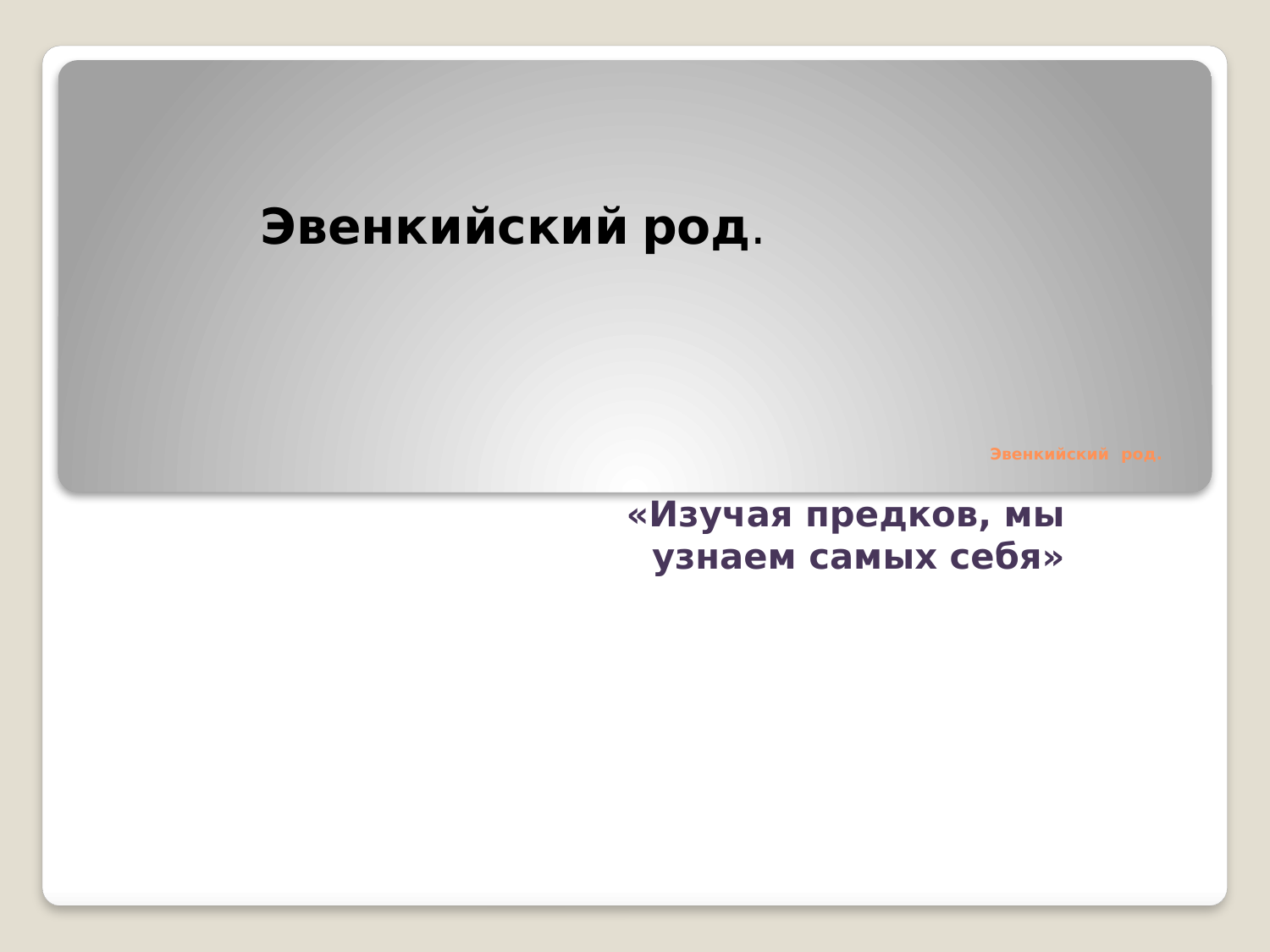

Эвенкийский род.

«Изучая предков, мы узнаем самых себя»

# Эвенкийский род.